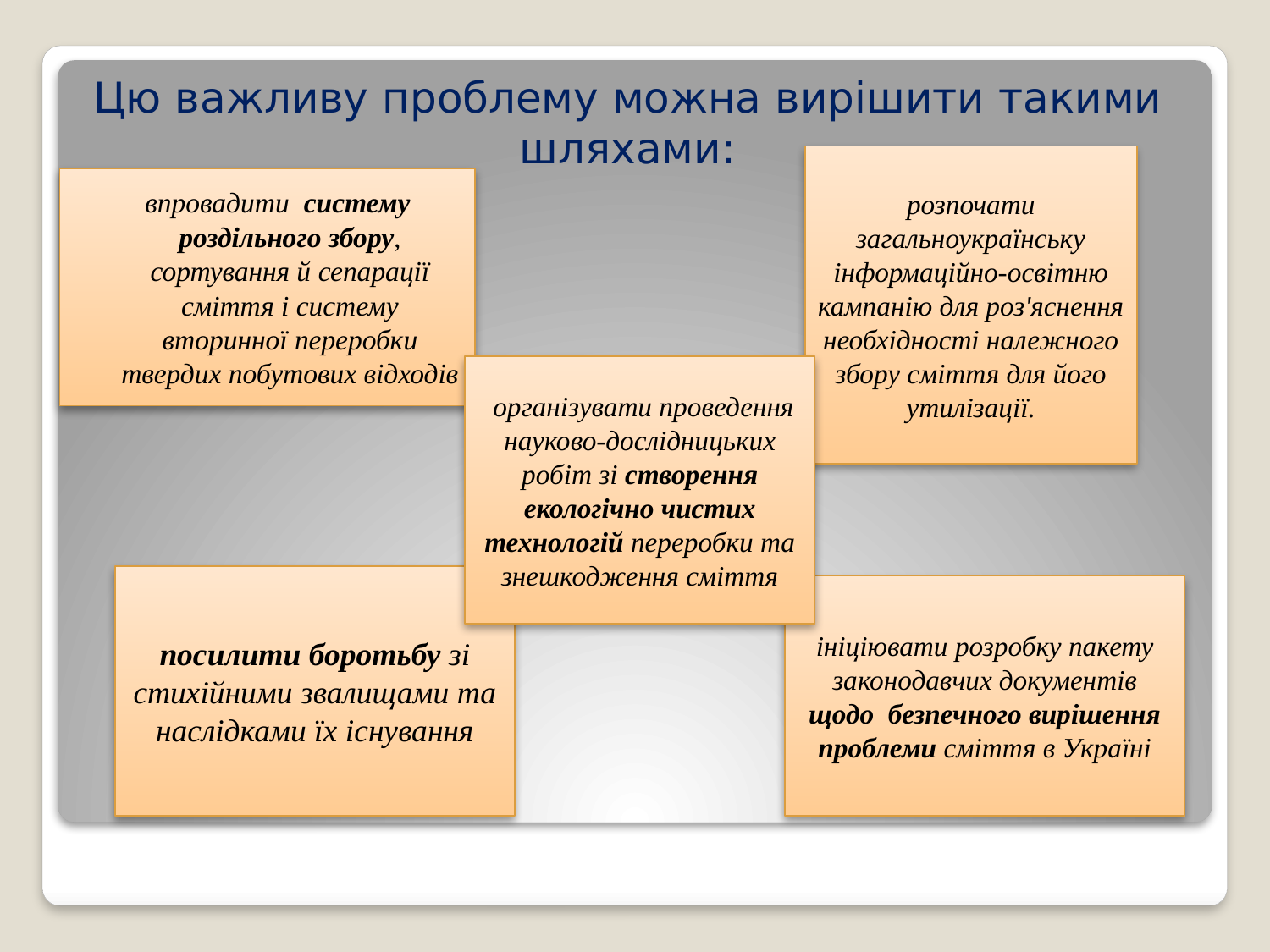

# Цю важливу проблему можна вирішити такими шляхами:
розпочати загальноукраїнську інформаційно-освітню кампанію для роз'яснення необхідності належного збору сміття для його утилізації.
 впровадити  систему роздільного збору, сортування й сепарації сміття і систему вторинної переробки твердих побутових відходів

 організувати проведення науково-дослідницьких робіт зі створення екологічно чистих технологій переробки та знешкодження сміття
посилити боротьбу зі стихійними звалищами та наслідками їх існування
ініціювати розробку пакету законодавчих документів щодо  безпечного вирішення проблеми сміття в Україні